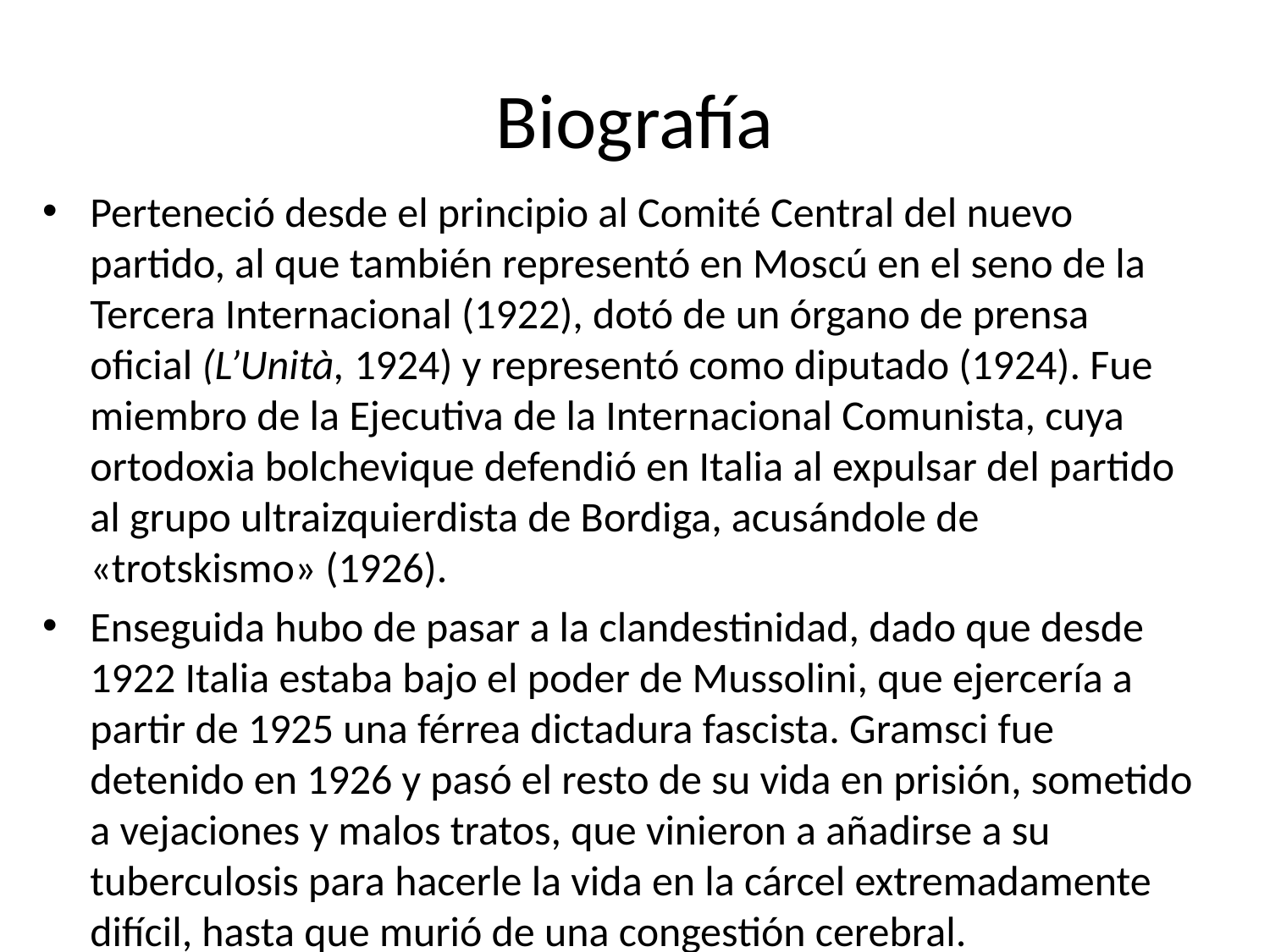

# Biografía
Perteneció desde el principio al Comité Central del nuevo partido, al que también representó en Moscú en el seno de la Tercera Internacional (1922), dotó de un órgano de prensa oficial (L’Unità, 1924) y representó como diputado (1924). Fue miembro de la Ejecutiva de la Internacional Comunista, cuya ortodoxia bolchevique defendió en Italia al expulsar del partido al grupo ultraizquierdista de Bordiga, acusándole de «trotskismo» (1926).
Enseguida hubo de pasar a la clandestinidad, dado que desde 1922 Italia estaba bajo el poder de Mussolini, que ejercería a partir de 1925 una férrea dictadura fascista. Gramsci fue detenido en 1926 y pasó el resto de su vida en prisión, sometido a vejaciones y malos tratos, que vinieron a añadirse a su tuberculosis para hacerle la vida en la cárcel extremadamente difícil, hasta que murió de una congestión cerebral.